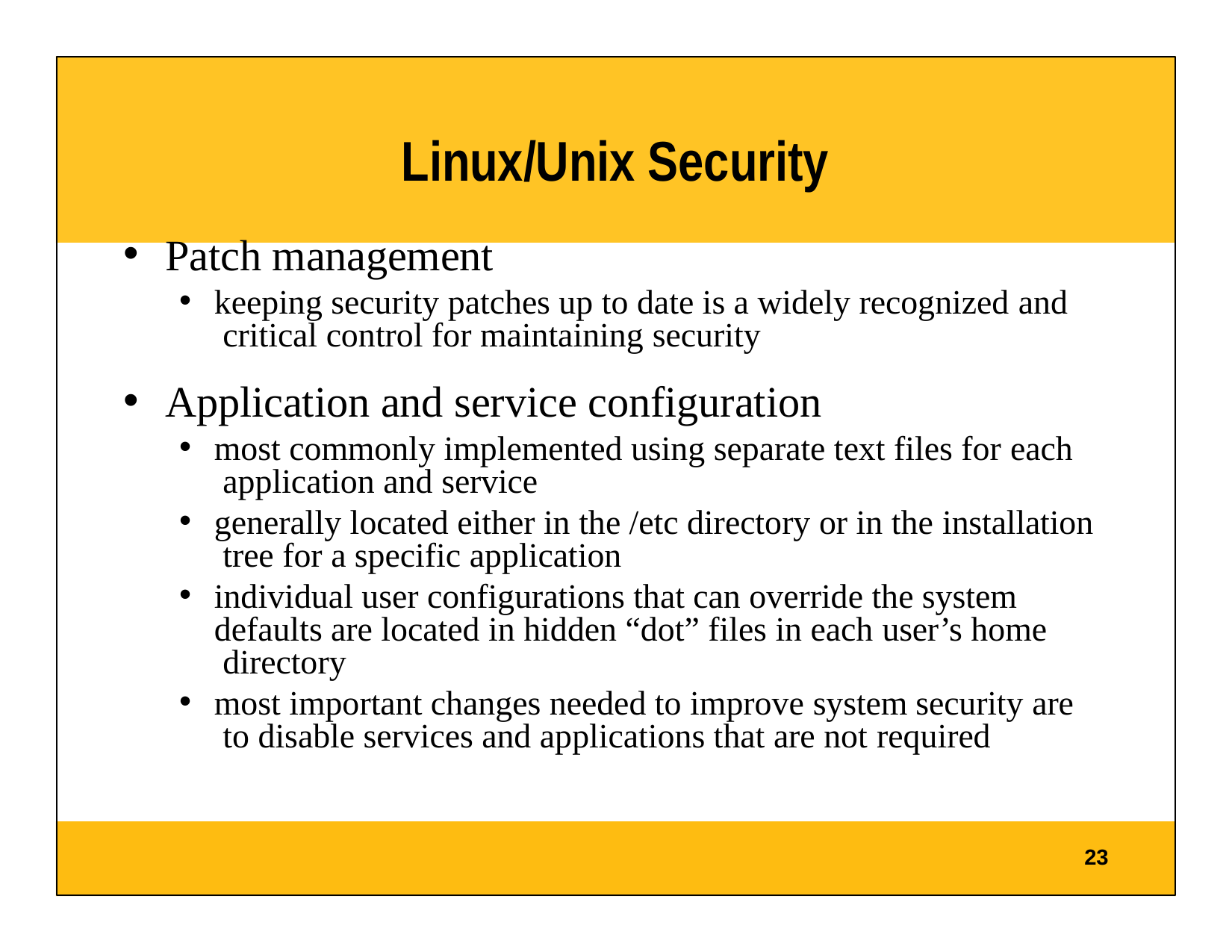

# Linux/Unix Security
Patch management
keeping security patches up to date is a widely recognized and  critical control for maintaining security
Application and service configuration
most commonly implemented using separate text files for each  application and service
generally located either in the /etc directory or in the installation  tree for a specific application
individual user configurations that can override the system  defaults are located in hidden “dot” files in each user’s home  directory
most important changes needed to improve system security are  to disable services and applications that are not required
23